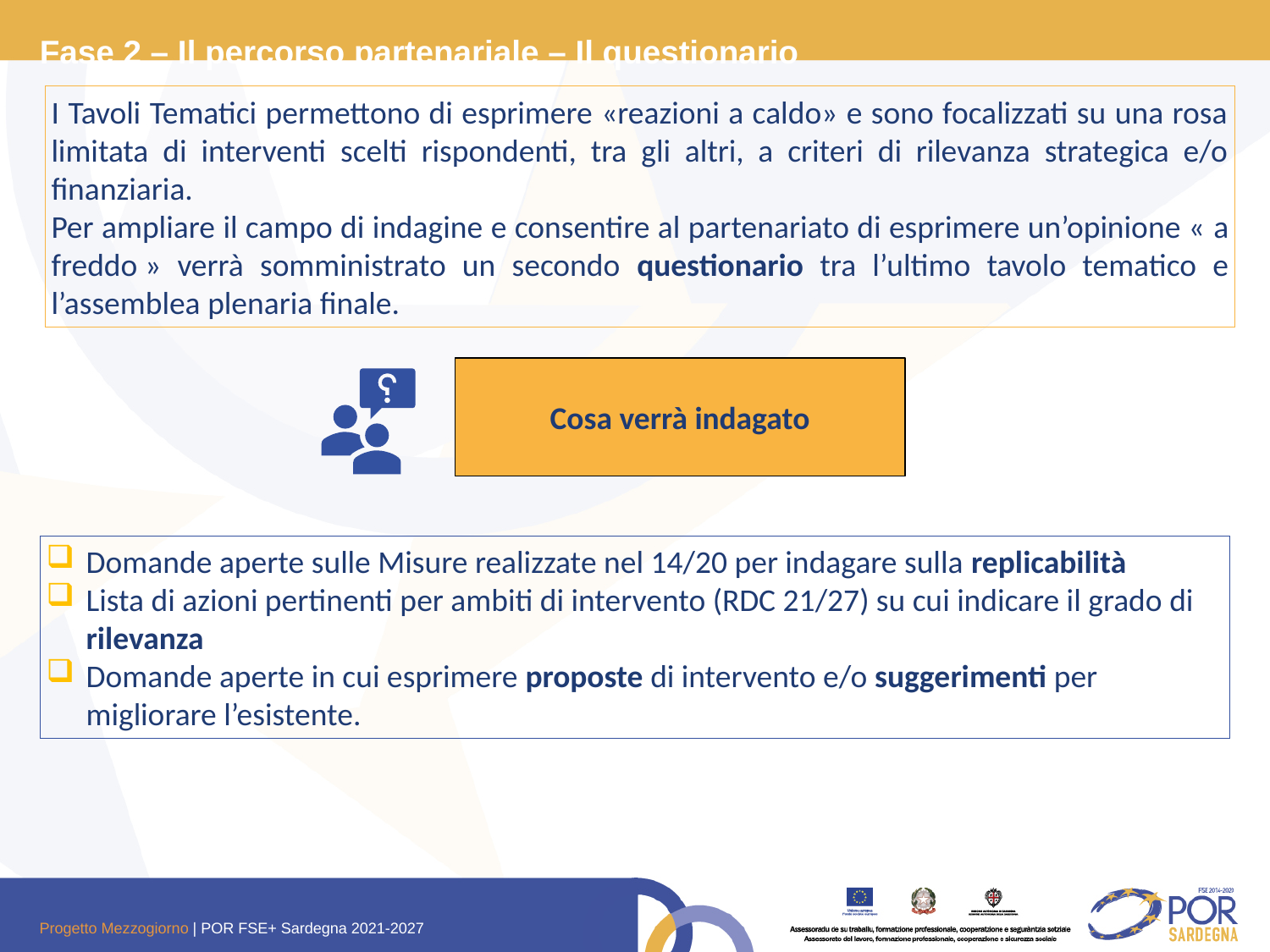

Fase 2 – Il percorso partenariale – Il questionario
I Tavoli Tematici permettono di esprimere «reazioni a caldo» e sono focalizzati su una rosa limitata di interventi scelti rispondenti, tra gli altri, a criteri di rilevanza strategica e/o finanziaria.
Per ampliare il campo di indagine e consentire al partenariato di esprimere un’opinione « a freddo » verrà somministrato un secondo questionario tra l’ultimo tavolo tematico e l’assemblea plenaria finale.

Cosa verrà indagato

Domande aperte sulle Misure realizzate nel 14/20 per indagare sulla replicabilità
Lista di azioni pertinenti per ambiti di intervento (RDC 21/27) su cui indicare il grado di rilevanza
Domande aperte in cui esprimere proposte di intervento e/o suggerimenti per migliorare l’esistente.
Progetto Mezzogiorno | POR FSE+ Sardegna 2021-2027